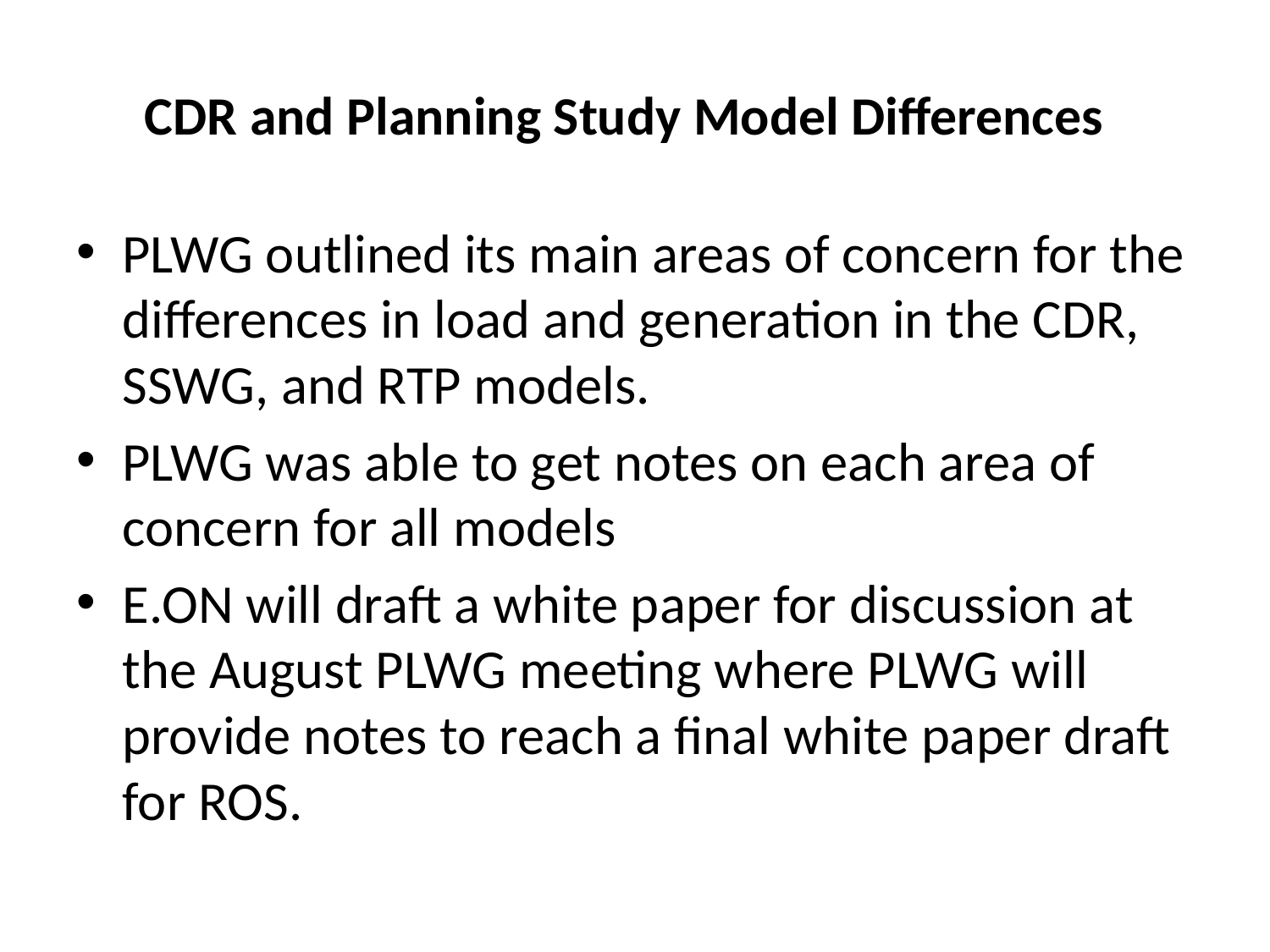

# CDR and Planning Study Model Differences
PLWG outlined its main areas of concern for the differences in load and generation in the CDR, SSWG, and RTP models.
PLWG was able to get notes on each area of concern for all models
E.ON will draft a white paper for discussion at the August PLWG meeting where PLWG will provide notes to reach a final white paper draft for ROS.